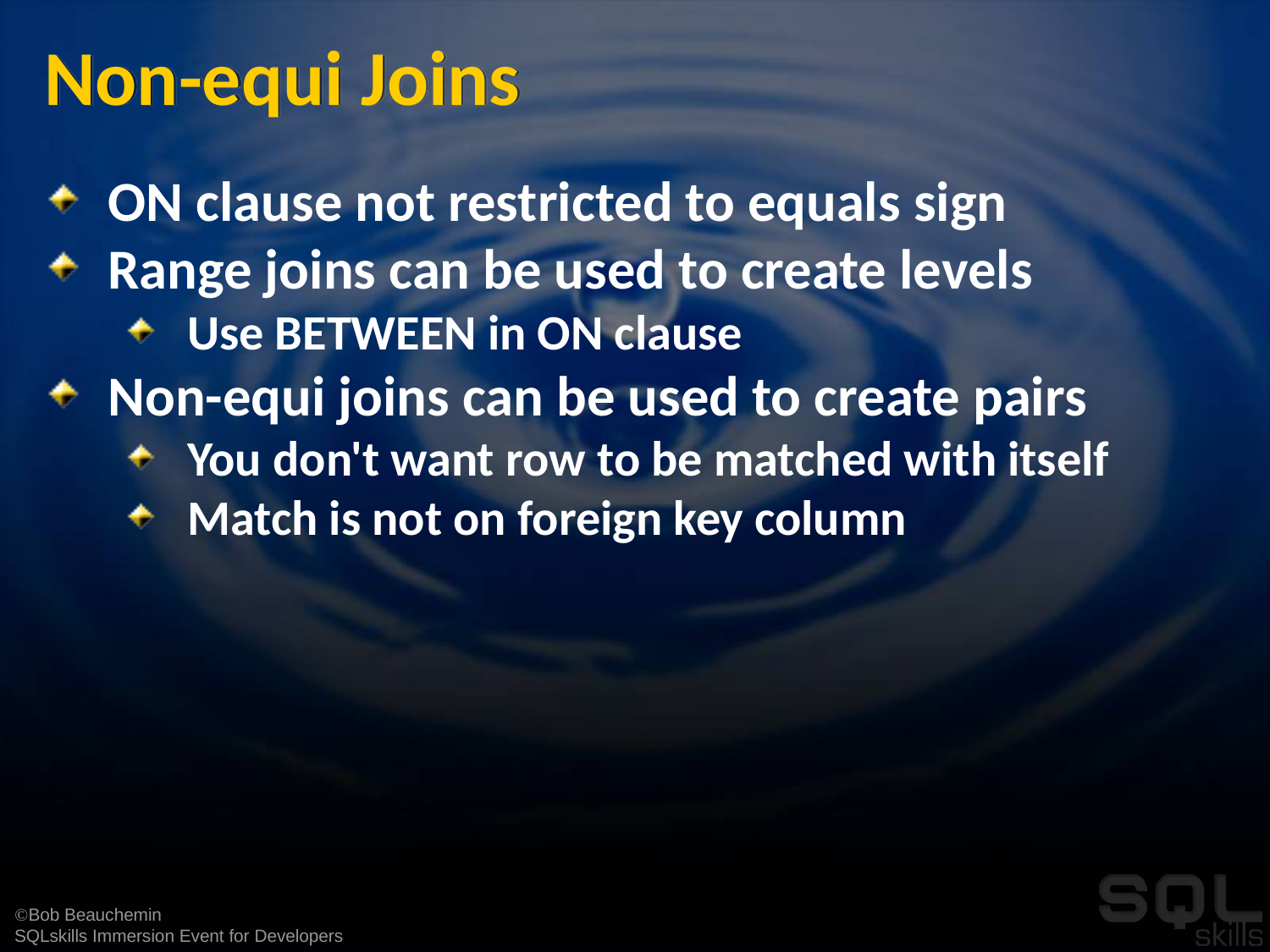

# Non-equi Joins
ON clause not restricted to equals sign
Range joins can be used to create levels
Use BETWEEN in ON clause
Non-equi joins can be used to create pairs
You don't want row to be matched with itself
Match is not on foreign key column